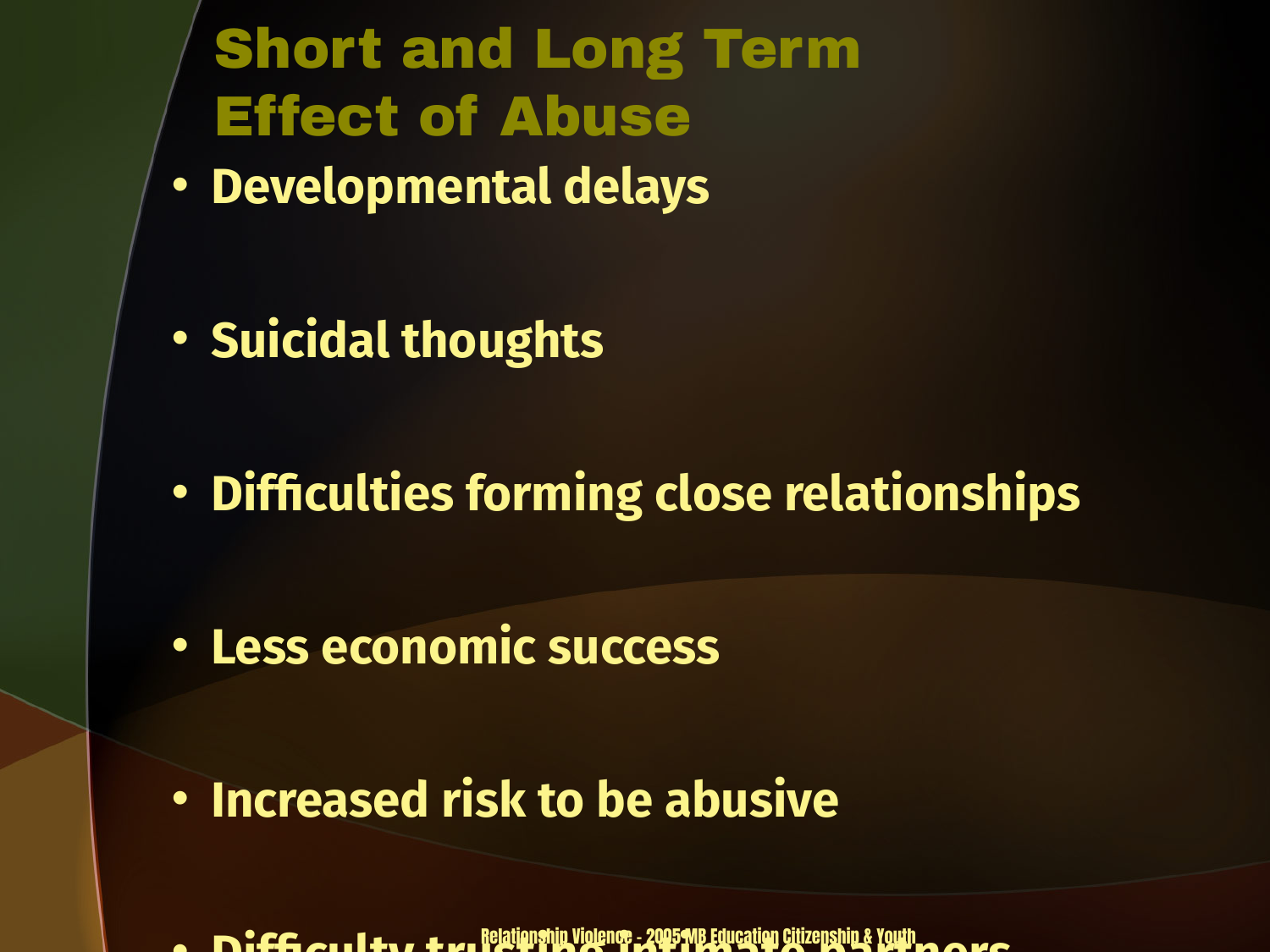

# Short and Long Term Effect of Abuse
Developmental delays

Suicidal thoughts

Difficulties forming close relationships

Less economic success

Increased risk to be abusive

Difficulty trusting intimate partners

Relationship Violence - 2005 MB Education Citizenship & Youth